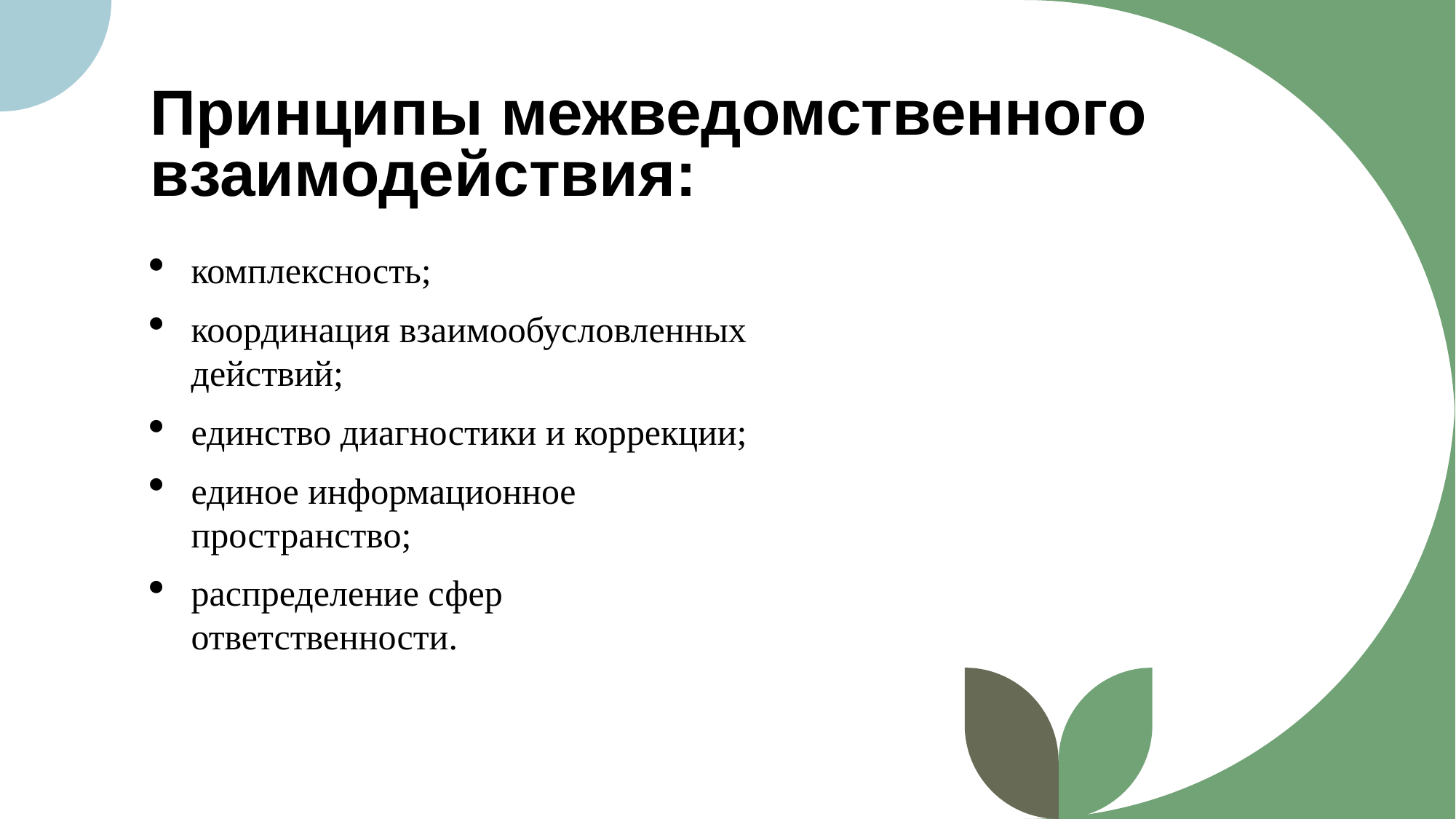

# Принципы межведомственного взаимодействия:
комплексность;
координация взаимообусловленных действий;
единство диагностики и коррекции;
единое информационное пространство;
распределение сфер ответственности.